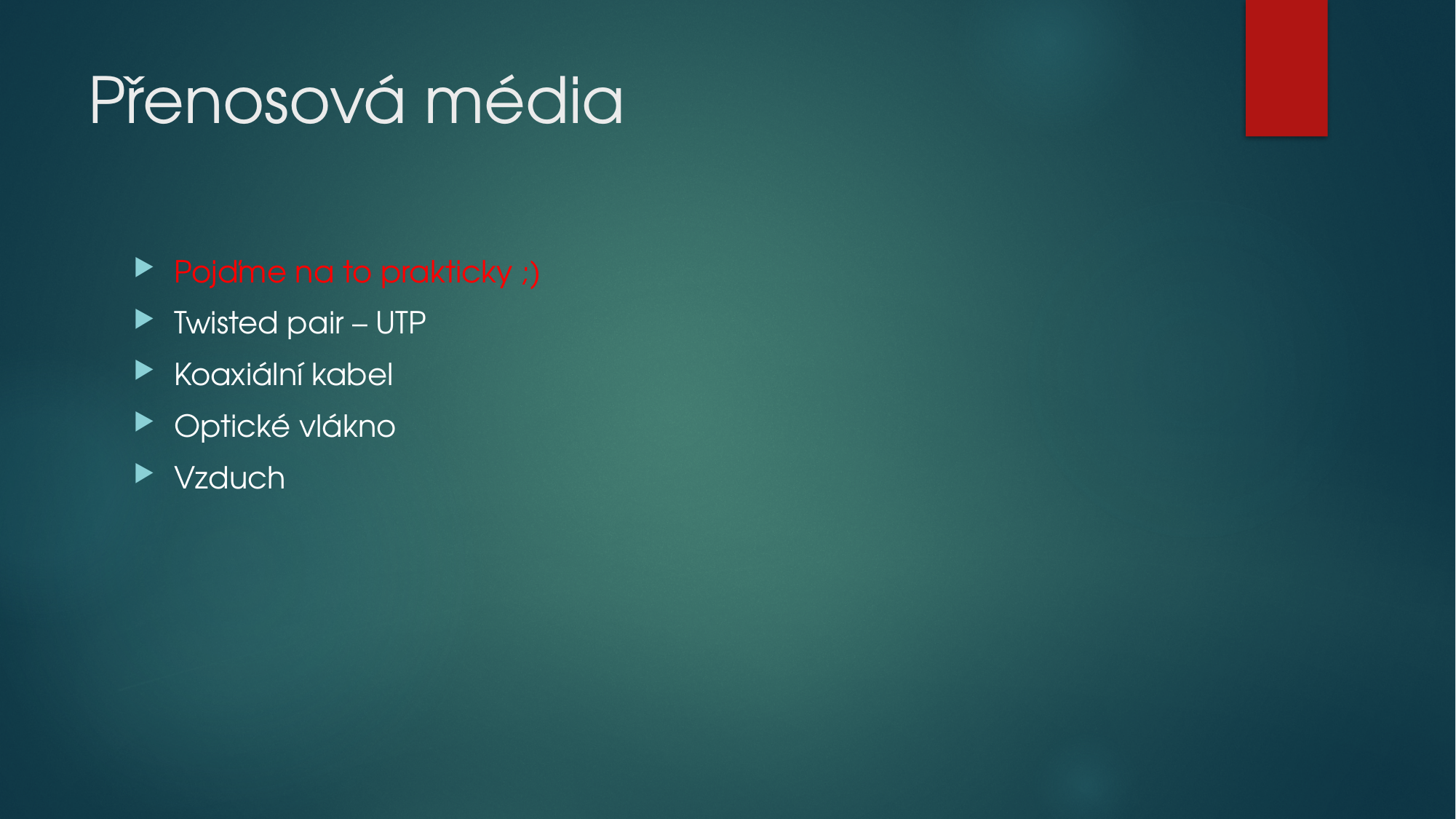

# Přenosová média
Pojďme na to prakticky ;)
Twisted pair – UTP
Koaxiální kabel
Optické vlákno
Vzduch